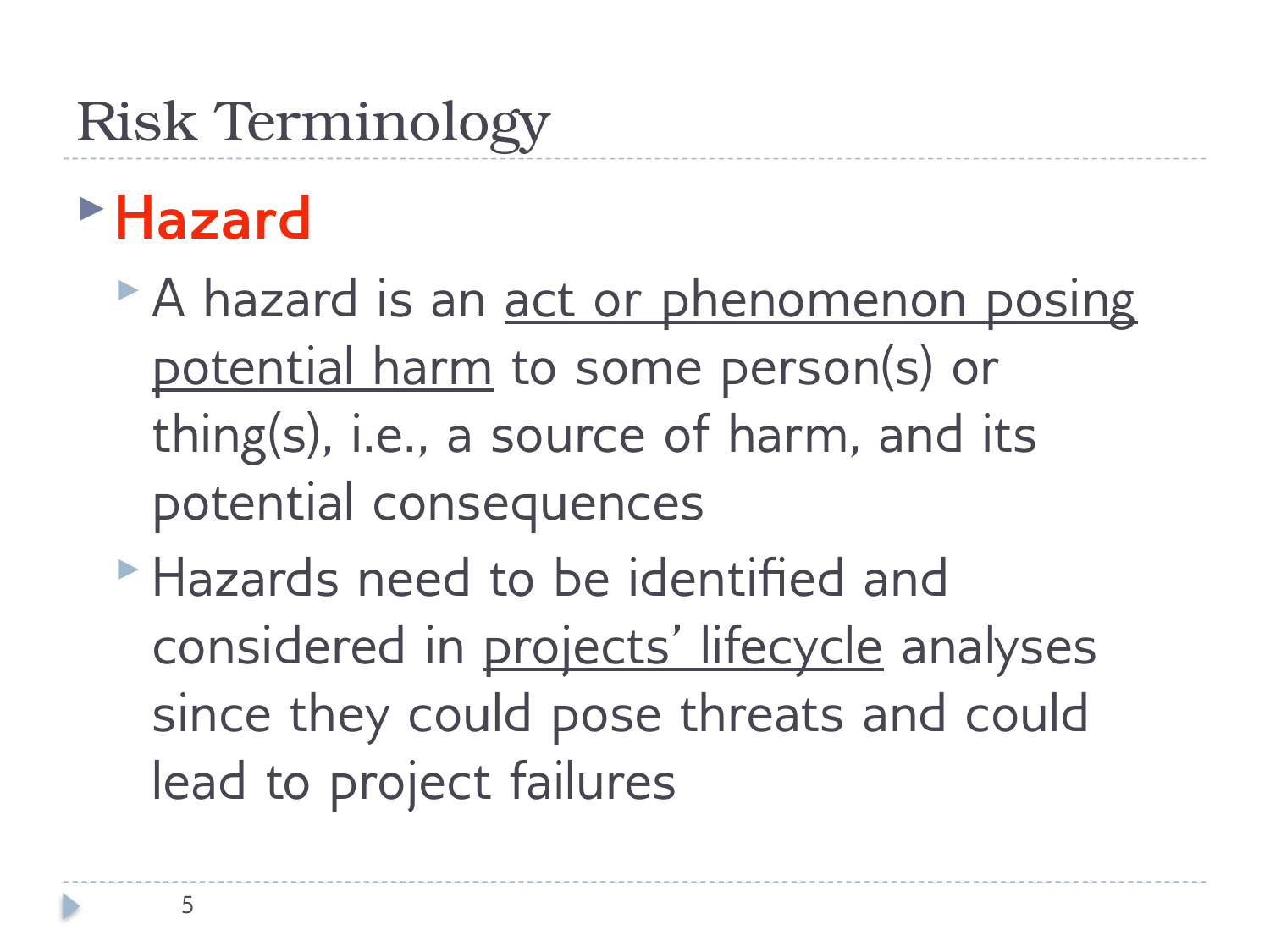

# Risk Terminology
Hazard
A hazard is an act or phenomenon posing potential harm to some person(s) or thing(s), i.e., a source of harm, and its potential consequences
Hazards need to be identified and considered in projects’ lifecycle analyses since they could pose threats and could lead to project failures
5